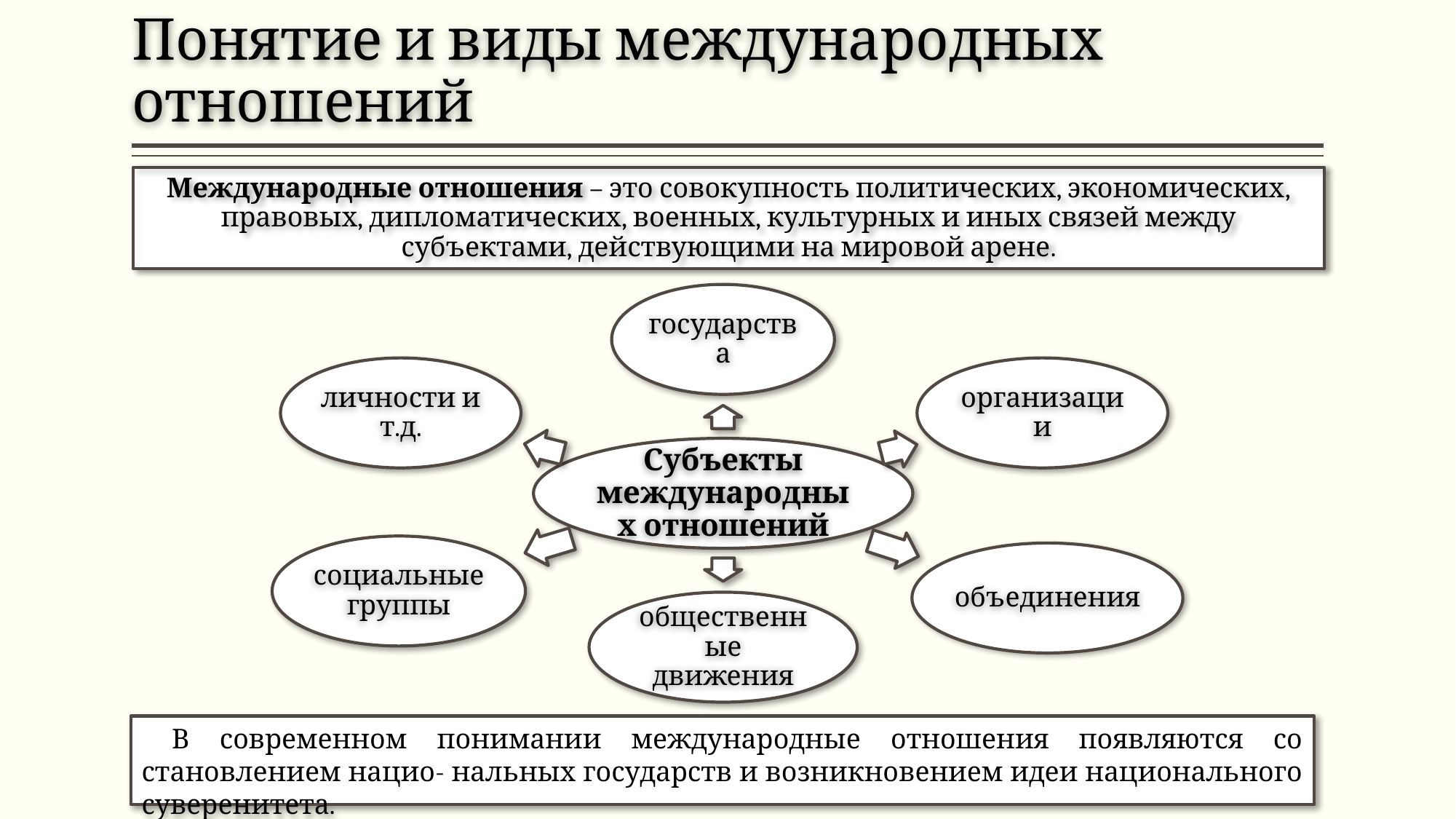

# Понятие и виды международных отношений

Международные отношения – это совокупность политических, экономических, правовых, дипломатических, военных, культурных и иных связей между субъектами, действующими на мировой арене.

государства

личности и т.д.
организации

Субъекты международных отношений

социальные группы

объединения

общественные движения
 В современном понимании международные отношения появляются со становлением нацио- нальных государств и возникновением идеи национального суверенитета.